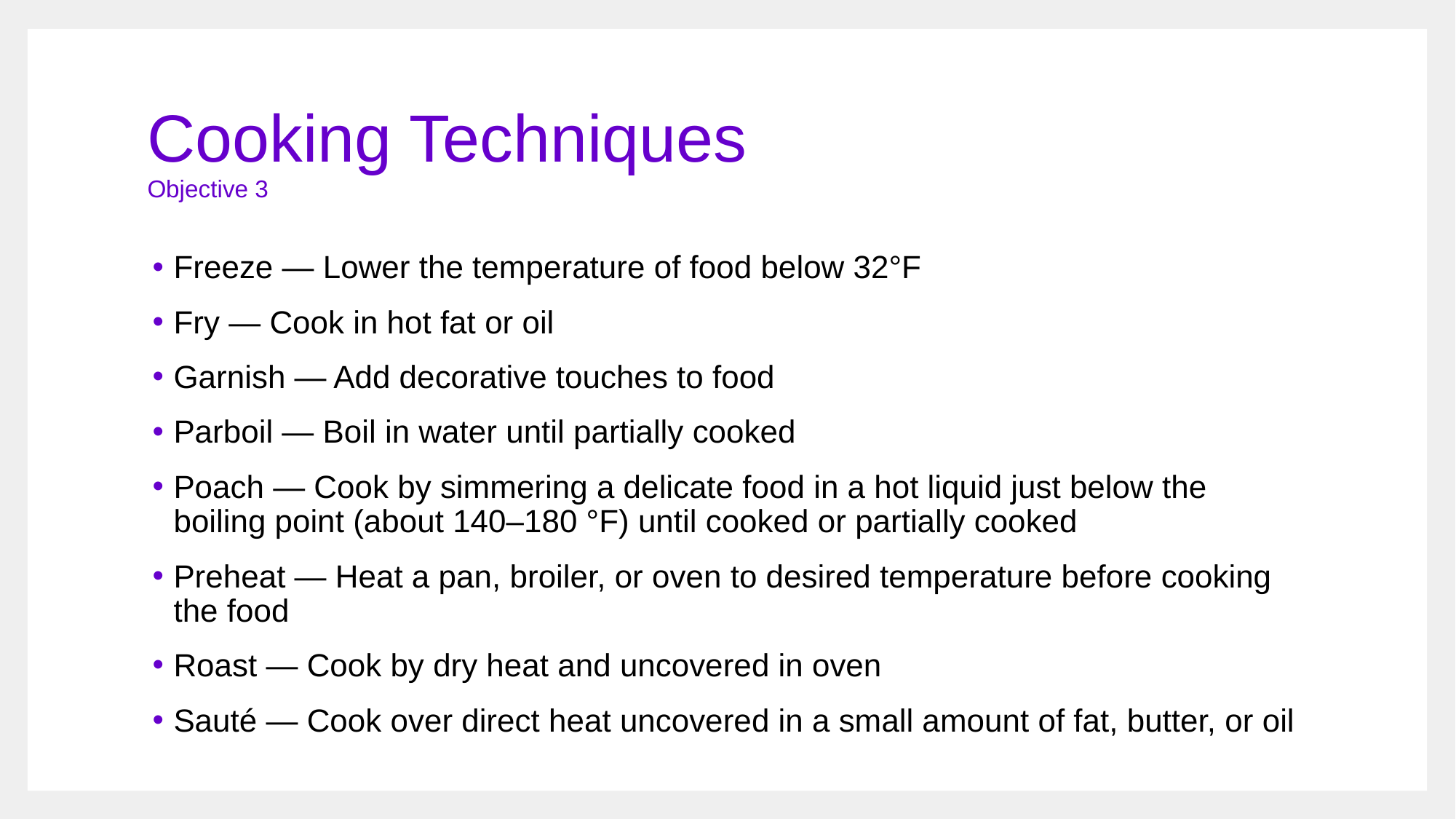

# Cooking Techniques Objective 3
Freeze — Lower the temperature of food below 32°F
Fry — Cook in hot fat or oil
Garnish — Add decorative touches to food
Parboil — Boil in water until partially cooked
Poach — Cook by simmering a delicate food in a hot liquid just below the boiling point (about 140–180 °F) until cooked or partially cooked
Preheat — Heat a pan, broiler, or oven to desired temperature before cooking the food
Roast — Cook by dry heat and uncovered in oven
Sauté — Cook over direct heat uncovered in a small amount of fat, butter, or oil